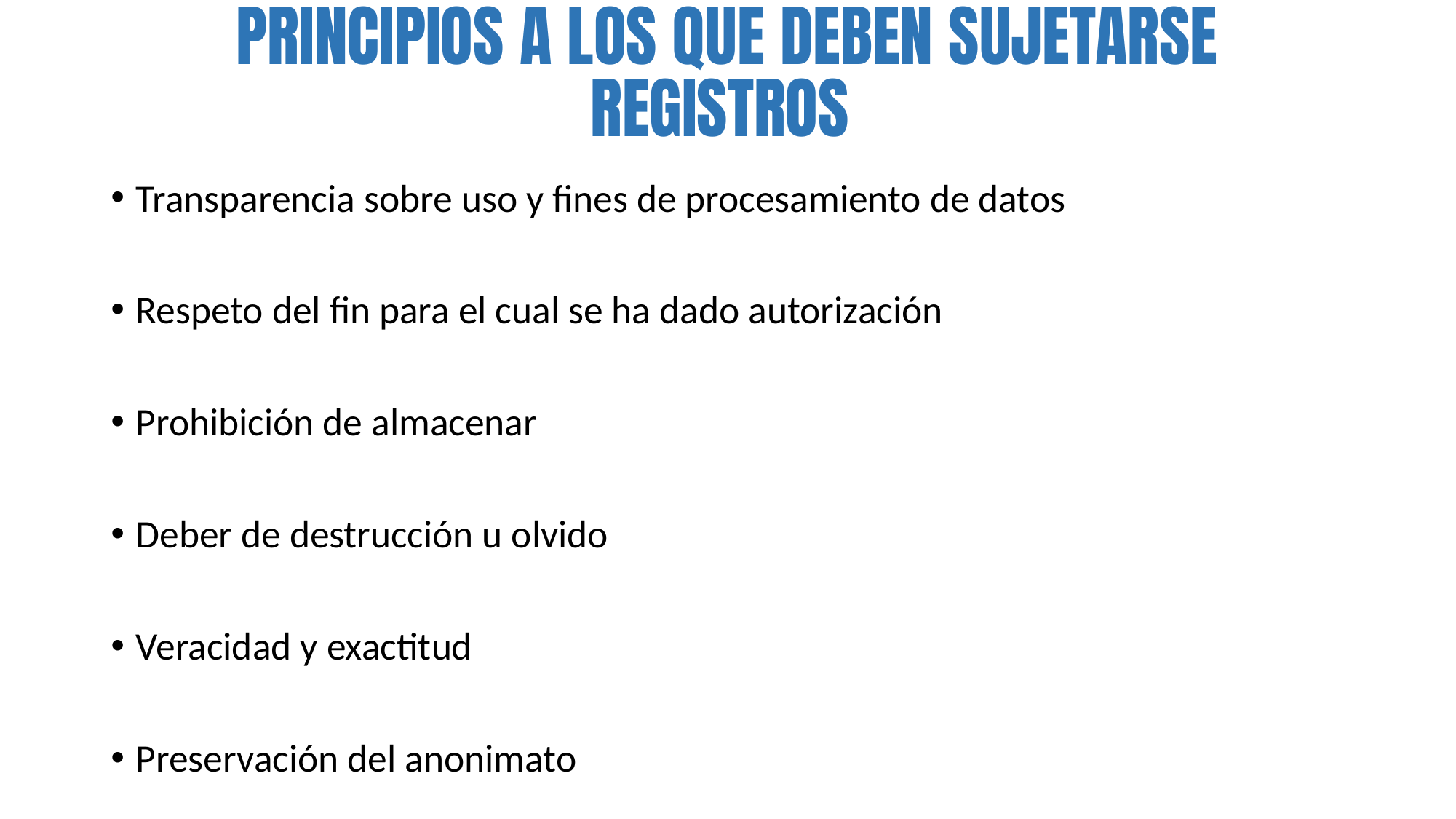

# PRINCIPIOS A LOS QUE DEBEN SUJETARSE REGISTROS
Transparencia sobre uso y fines de procesamiento de datos

Respeto del fin para el cual se ha dado autorización

Prohibición de almacenar

Deber de destrucción u olvido

Veracidad y exactitud

Preservación del anonimato